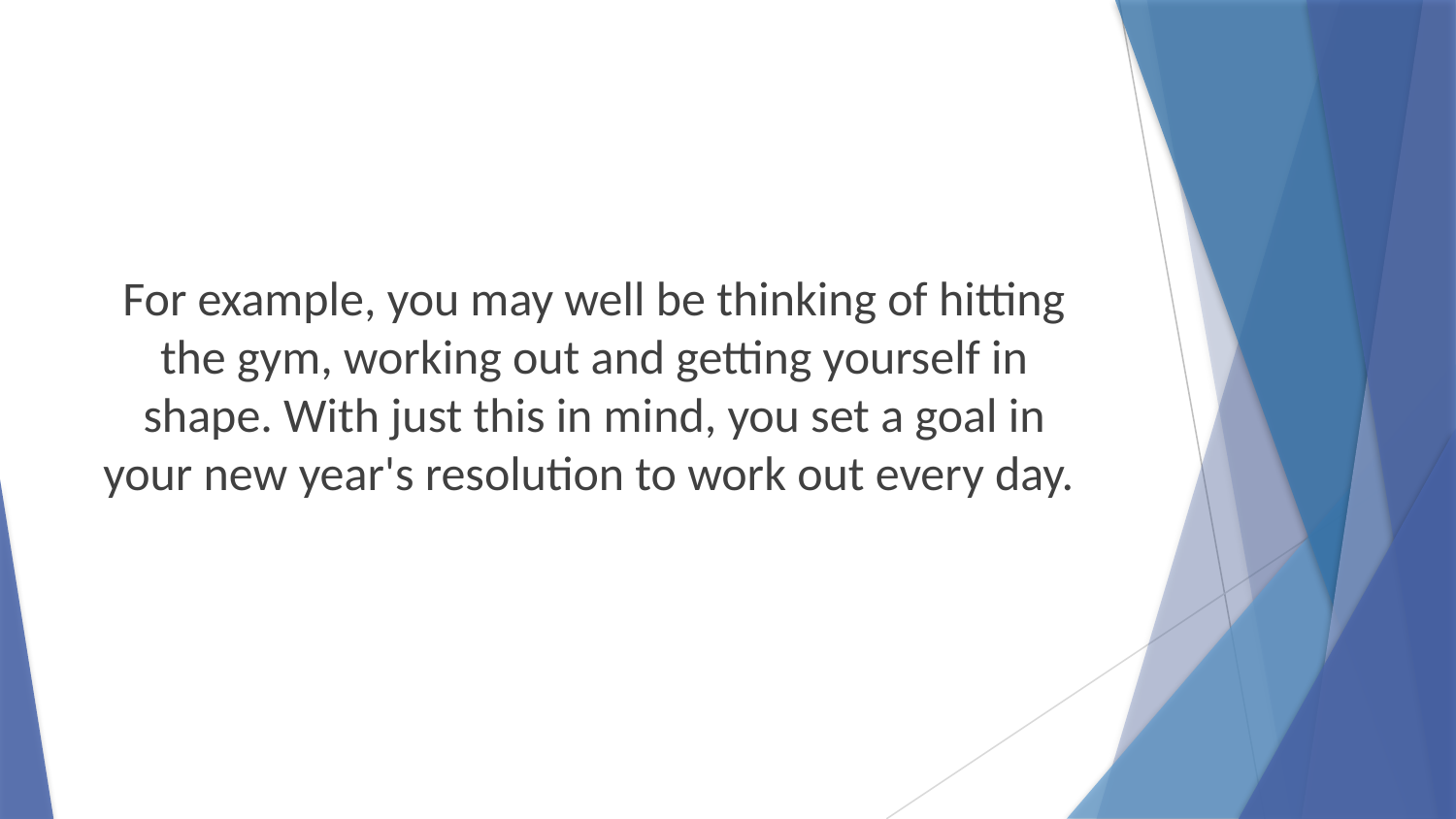

For example, you may well be thinking of hitting the gym, working out and getting yourself in shape. With just this in mind, you set a goal in your new year's resolution to work out every day.